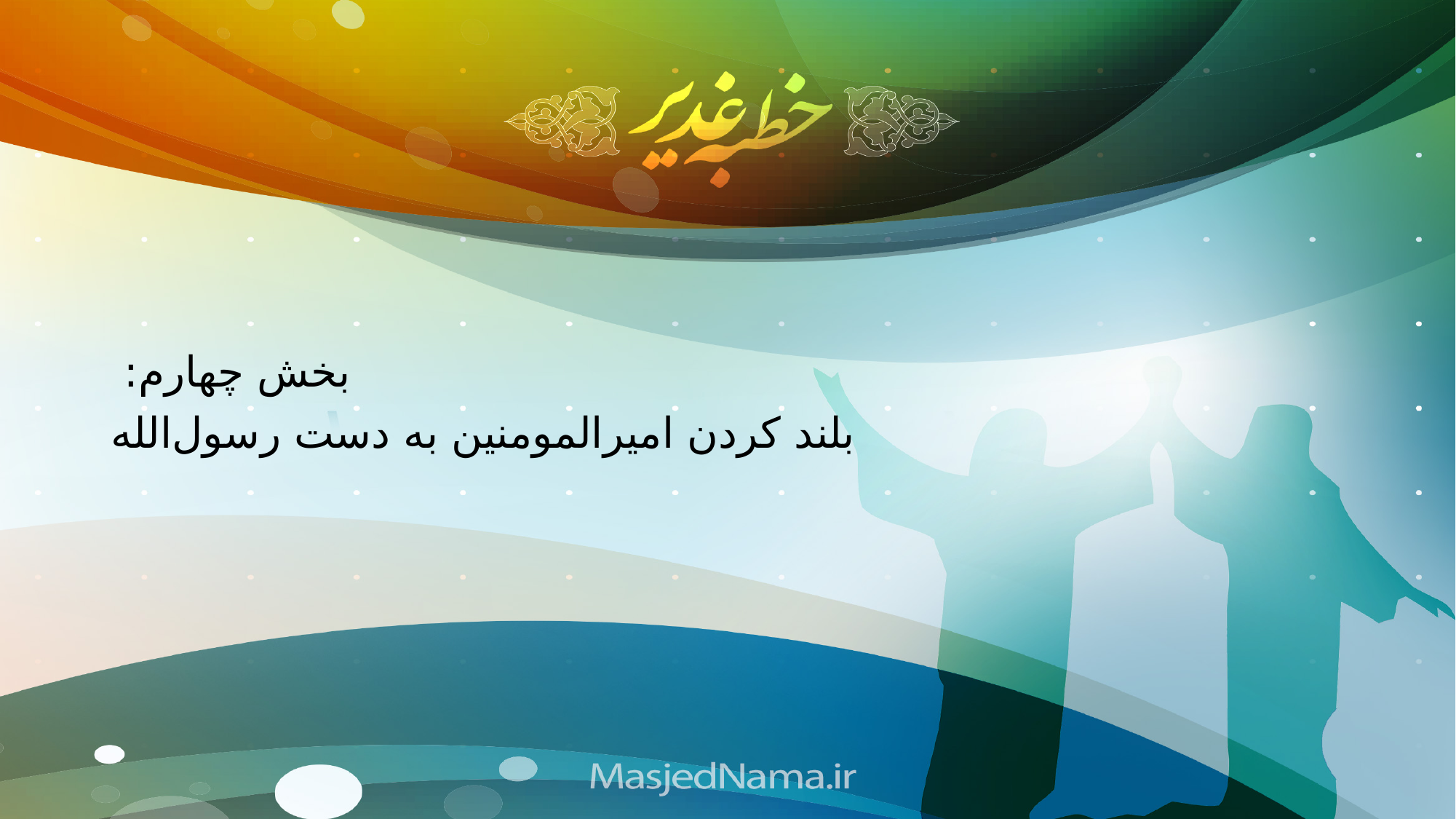

بخش چهارم:
بلند کردن امیرالمومنین به دست رسول‌الله